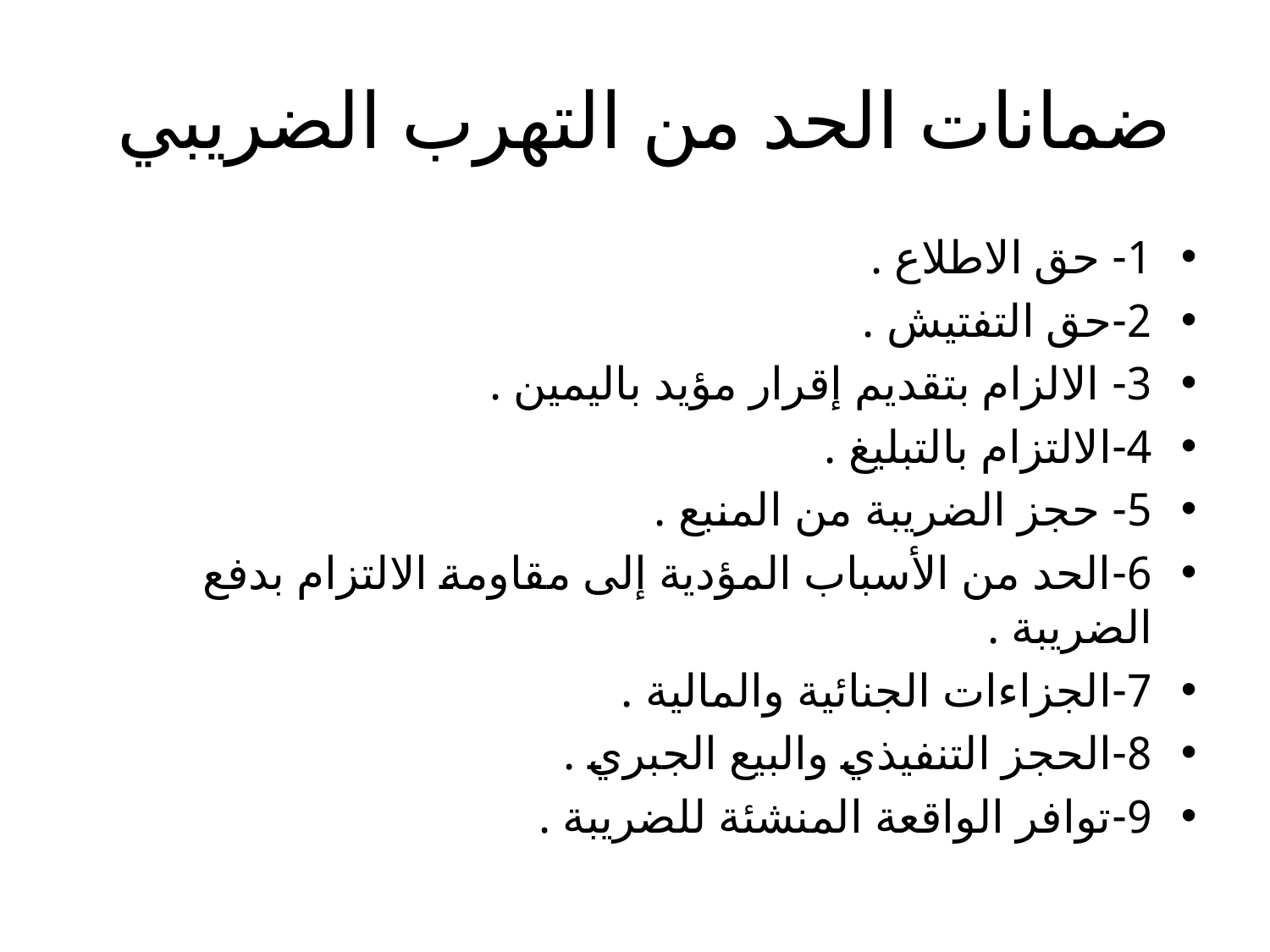

# ضمانات الحد من التهرب الضريبي
1- حق الاطلاع .
2-حق التفتيش .
3- الالزام بتقديم إقرار مؤيد باليمين .
4-الالتزام بالتبليغ .
5- حجز الضريبة من المنبع .
6-الحد من الأسباب المؤدية إلى مقاومة الالتزام بدفع الضريبة .
7-الجزاءات الجنائية والمالية .
8-الحجز التنفيذي والبيع الجبري .
9-توافر الواقعة المنشئة للضريبة .